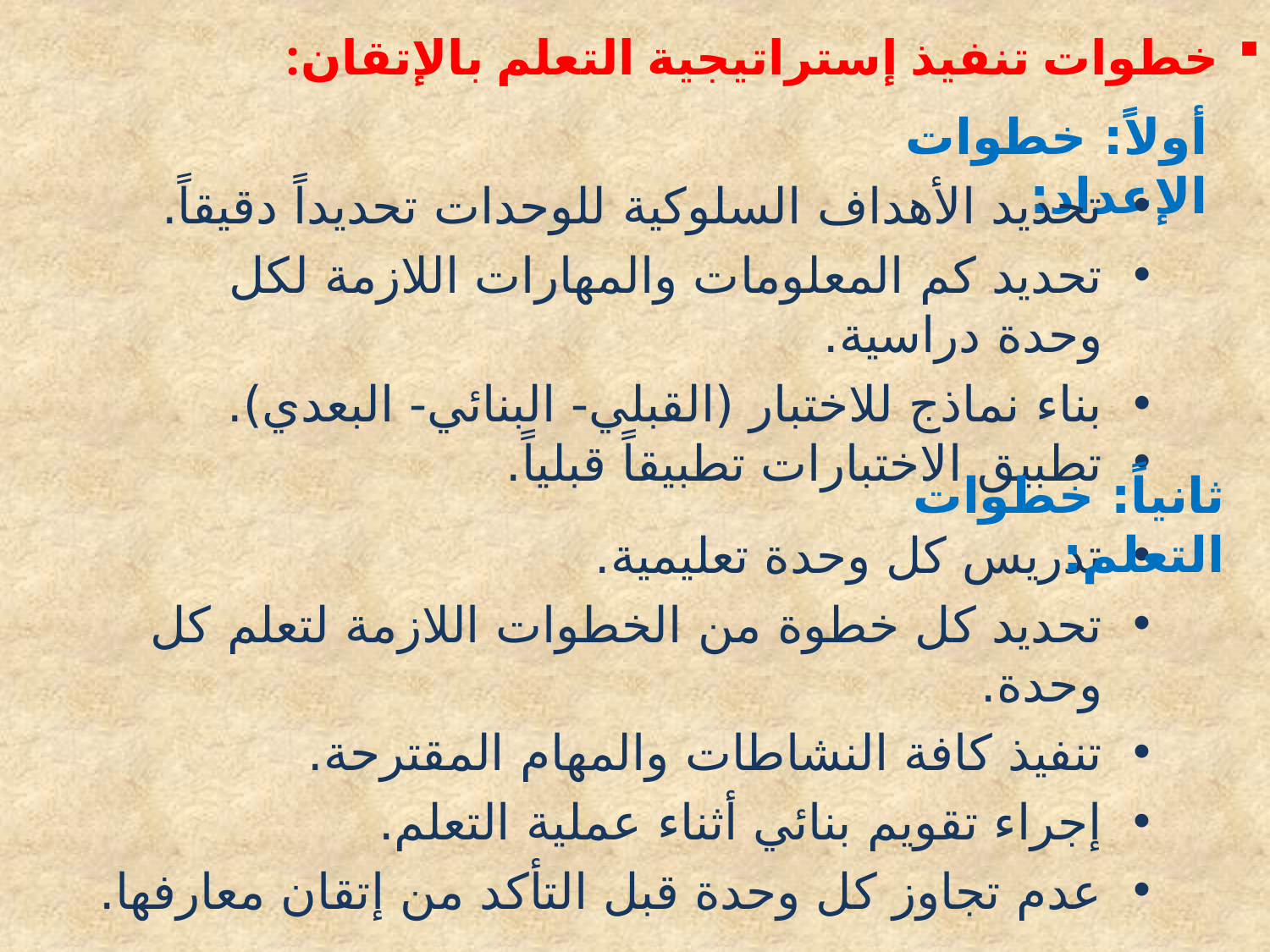

# خطوات تنفيذ إستراتيجية التعلم بالإتقان:
أولاً: خطوات الإعداد:
تحديد الأهداف السلوكية للوحدات تحديداً دقيقاً.
تحديد كم المعلومات والمهارات اللازمة لكل وحدة دراسية.
بناء نماذج للاختبار (القبلي- البنائي- البعدي).
تطبيق الاختبارات تطبيقاً قبلياً.
ثانياً: خطوات التعلم:
تدريس كل وحدة تعليمية.
تحديد كل خطوة من الخطوات اللازمة لتعلم كل وحدة.
تنفيذ كافة النشاطات والمهام المقترحة.
إجراء تقويم بنائي أثناء عملية التعلم.
عدم تجاوز كل وحدة قبل التأكد من إتقان معارفها.